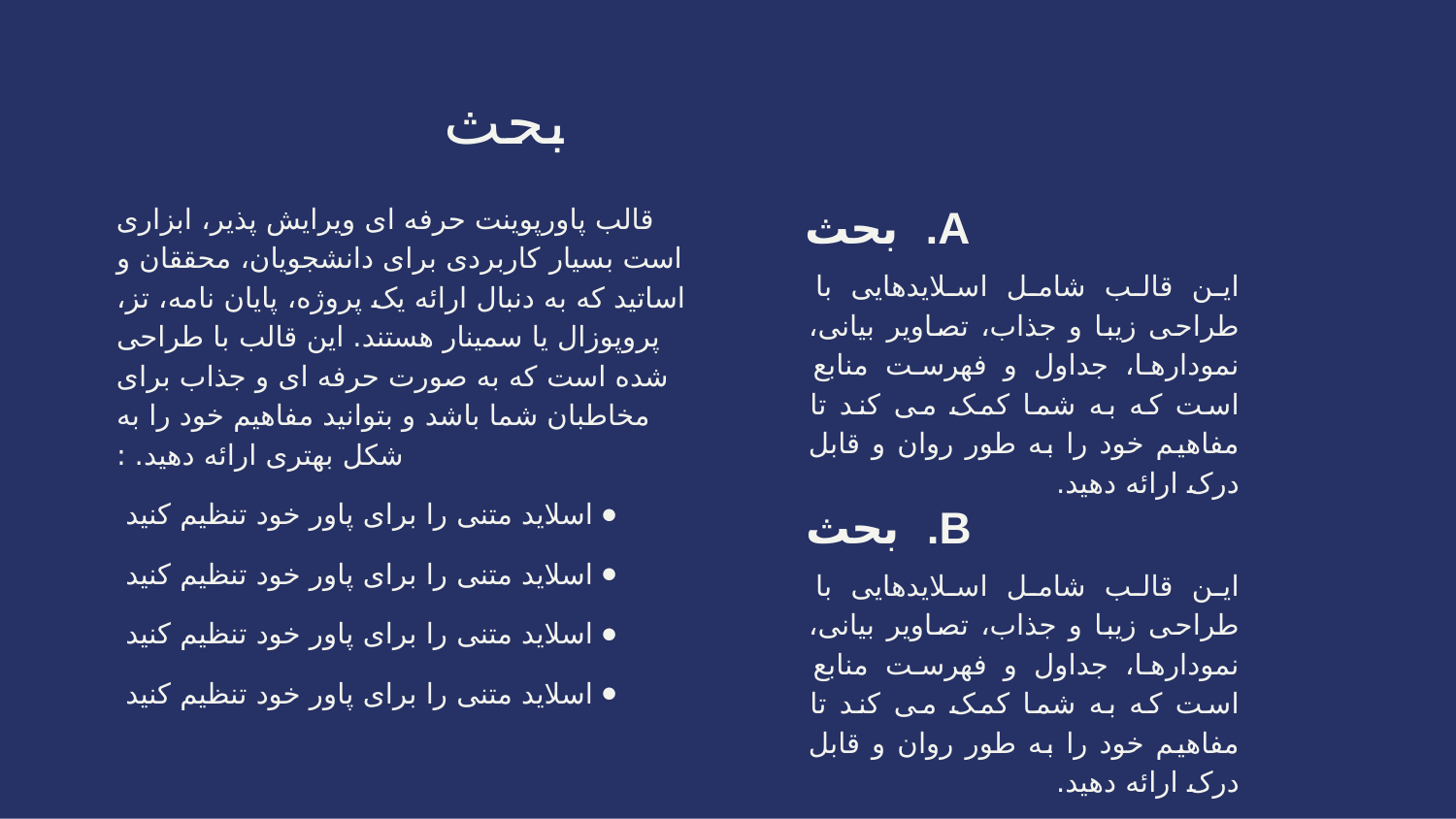

# بحث
بحث
این قالب شامل اسلایدهایی با طراحی زیبا و جذاب، تصاویر بیانی، نمودارها، جداول و فهرست منابع است که به شما کمک می کند تا مفاهیم خود را به طور روان و قابل درک ارائه دهید.
بحث
این قالب شامل اسلایدهایی با طراحی زیبا و جذاب، تصاویر بیانی، نمودارها، جداول و فهرست منابع است که به شما کمک می کند تا مفاهیم خود را به طور روان و قابل درک ارائه دهید.
قالب پاورپوینت حرفه ای ویرایش پذیر، ابزاری است بسیار کاربردی برای دانشجویان، محققان و اساتید که به دنبال ارائه یک پروژه، پایان نامه، تز، پروپوزال یا سمینار هستند. این قالب با طراحی شده است که به صورت حرفه ای و جذاب برای مخاطبان شما باشد و بتوانید مفاهیم خود را به شکل بهتری ارائه دهید. :
اسلاید متنی را برای پاور خود تنظیم کنید
اسلاید متنی را برای پاور خود تنظیم کنید
اسلاید متنی را برای پاور خود تنظیم کنید
اسلاید متنی را برای پاور خود تنظیم کنید